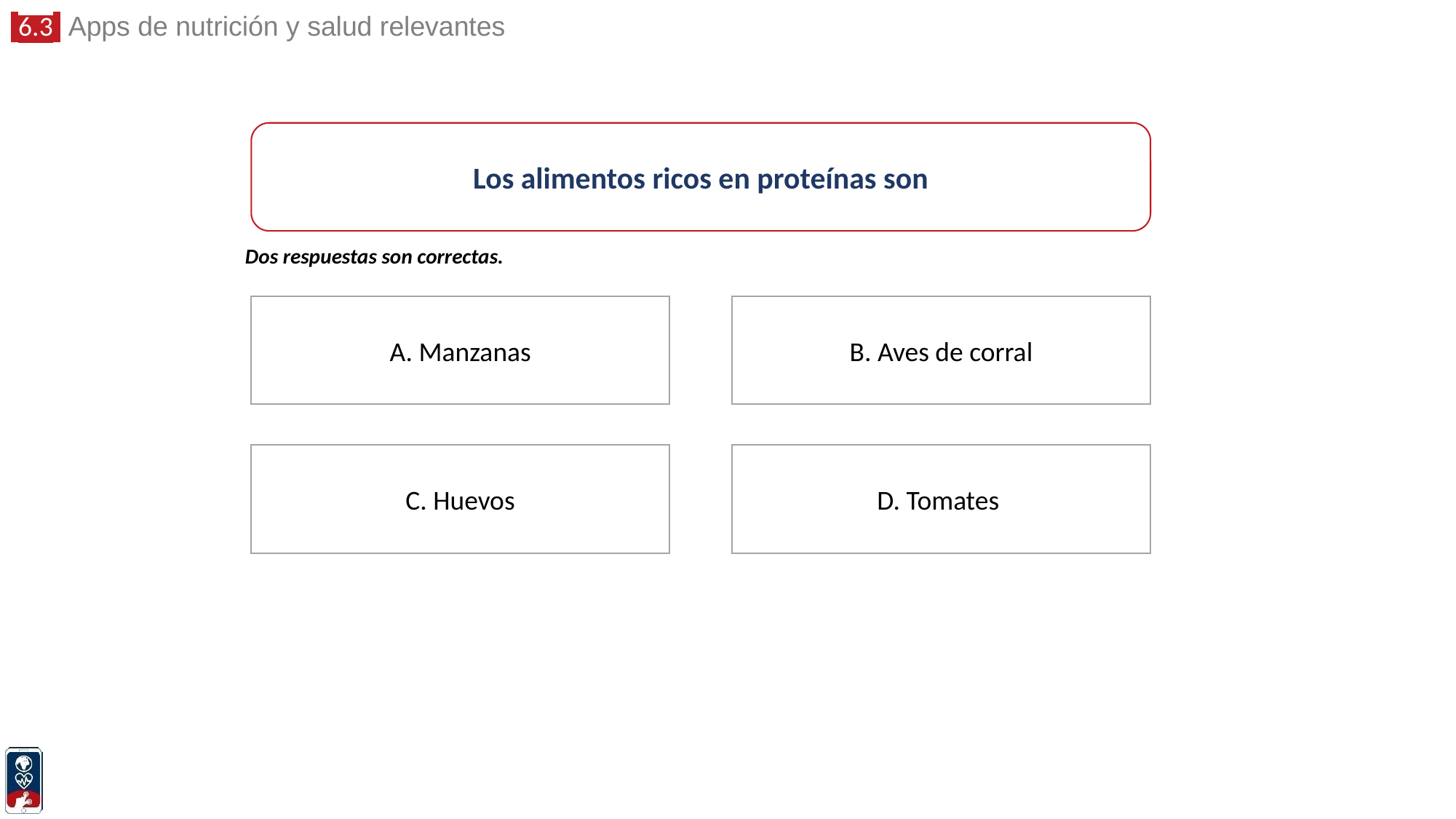

Los alimentos ricos en proteínas son
Dos respuestas son correctas.
A. Manzanas
B. Aves de corral
C. Huevos
D. Tomates